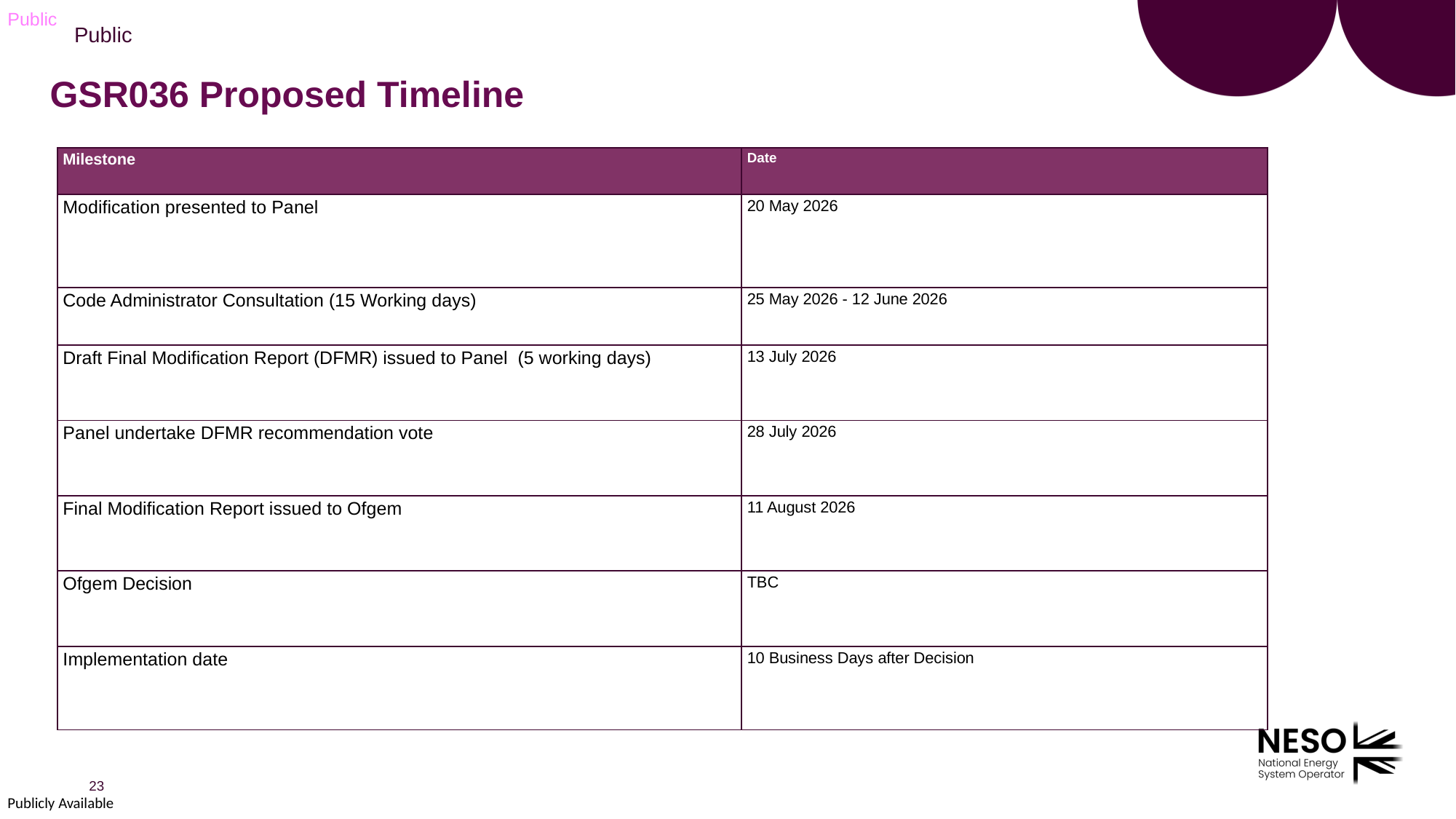

# GSR036 Proposed Timeline
| Milestone​ | Date​ |
| --- | --- |
| Modification presented to Panel​ | 20 May 2026 |
| Code Administrator Consultation (15 Working days) | 25 May 2026 - 12 June 2026 |
| Draft Final Modification Report (DFMR) issued to Panel (5 working days) | 13 July 2026 |
| Panel undertake DFMR recommendation vote | 28 July 2026 |
| Final Modification Report issued to Ofgem | 11 August 2026 |
| Ofgem Decision | TBC |
| Implementation date | 10 Business Days after Decision |